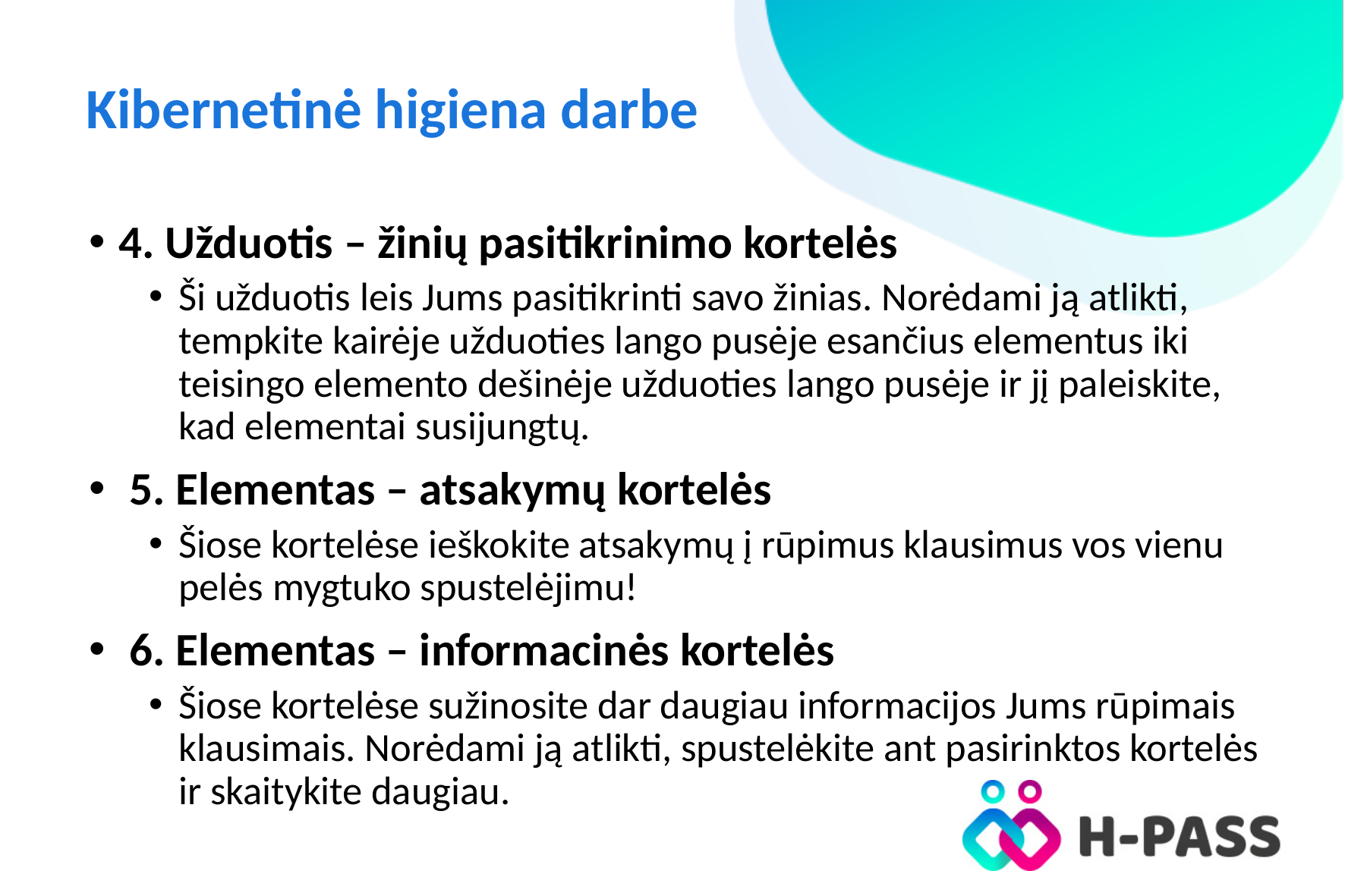

# Kibernetinė higiena darbe
4. Užduotis – žinių pasitikrinimo kortelės
Ši užduotis leis Jums pasitikrinti savo žinias. Norėdami ją atlikti, tempkite kairėje užduoties lango pusėje esančius elementus iki teisingo elemento dešinėje užduoties lango pusėje ir jį paleiskite, kad elementai susijungtų.
 5. Elementas – atsakymų kortelės
Šiose kortelėse ieškokite atsakymų į rūpimus klausimus vos vienu pelės mygtuko spustelėjimu!
 6. Elementas – informacinės kortelės
Šiose kortelėse sužinosite dar daugiau informacijos Jums rūpimais klausimais. Norėdami ją atlikti, spustelėkite ant pasirinktos kortelės ir skaitykite daugiau.